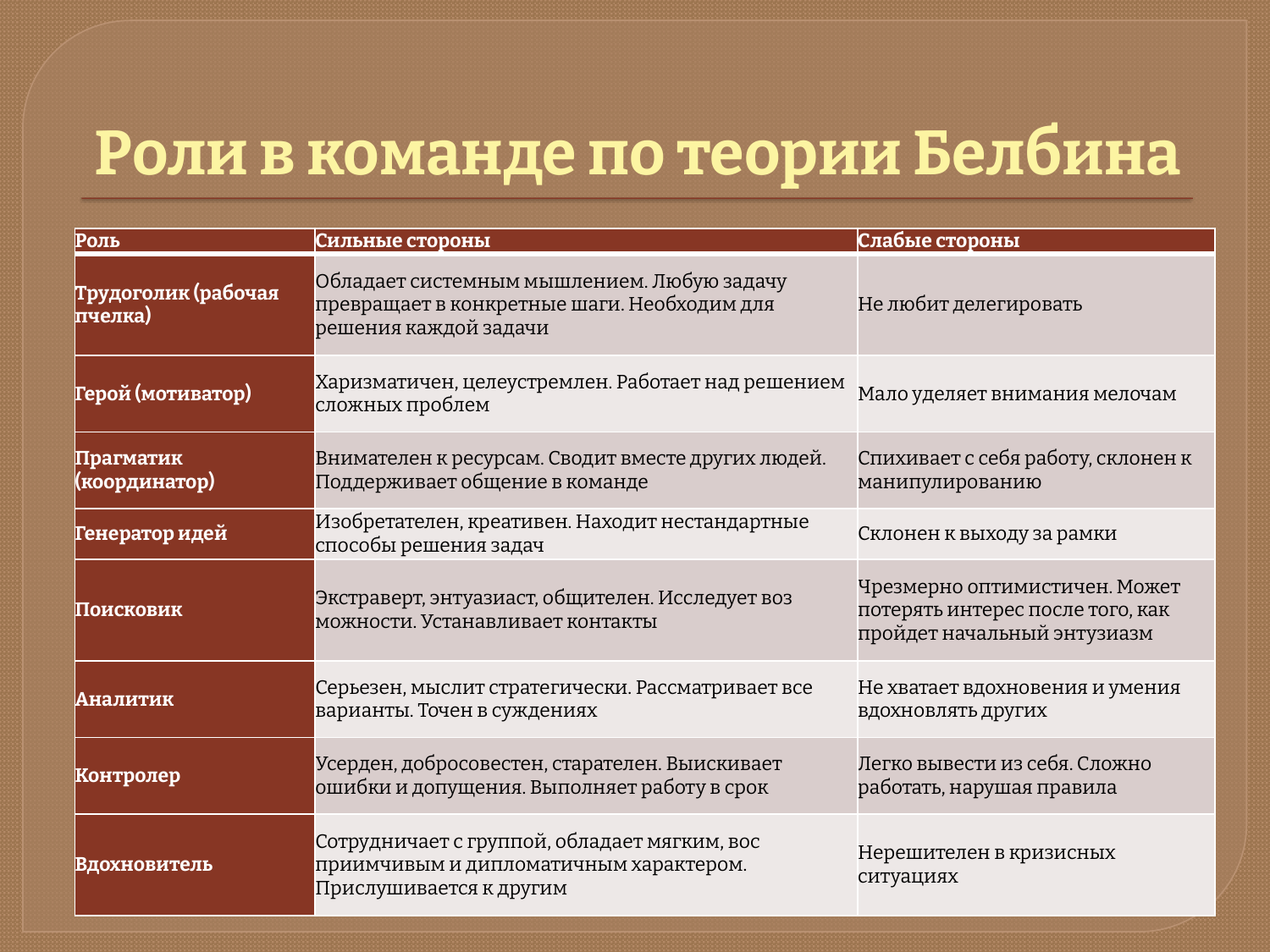

# Роли в команде по теории Белбина
| Роль | Сильные стороны | Слабые стороны |
| --- | --- | --- |
| Трудоголик (рабочая пчелка) | Обладает системным мышлением. Любую зада­чу превращает в конкрет­ные шаги. Необходим для решения каждой задачи | Не любит делегировать |
| Герой (мотиватор) | Харизматичен, целе­устремлен. Работает над ре­шением сложных проблем | Мало уделяет внима­ния мелочам |
| Прагматик (координатор) | Внимателен к ресурсам. Сводит вместе других людей. Поддерживает общение в команде | Спихивает с себя рабо­ту, склонен к манипу­лированию |
| Генератор идей | Изобретателен, креативен. Находит нестандартные способы решения задач | Склонен к выходу за рамки |
| Поисковик | Экстраверт, энтуазиаст, общителен. Исследует воз­можности. Устанавливает контакты | Чрезмерно оптимисти­чен. Может потерять интерес после того, как пройдет начальный энтузиазм |
| Аналитик | Серьезен, мыслит страте­гически. Рассматривает все варианты. Точен в суждениях | Не хватает вдохнове­ния и умения вдохнов­лять других |
| Контролер | Усерден, добросовестен, старателен. Выискивает ошибки и допущения. Выполняет работу в срок | Легко вывести из себя. Сложно работать, на­рушая правила |
| Вдохнови­тель | Сотрудничает с группой, обладает мягким, вос­приимчивым и дипломатичным характером. Прислушивается к другим | Нерешителен в кризис­ных ситуациях |